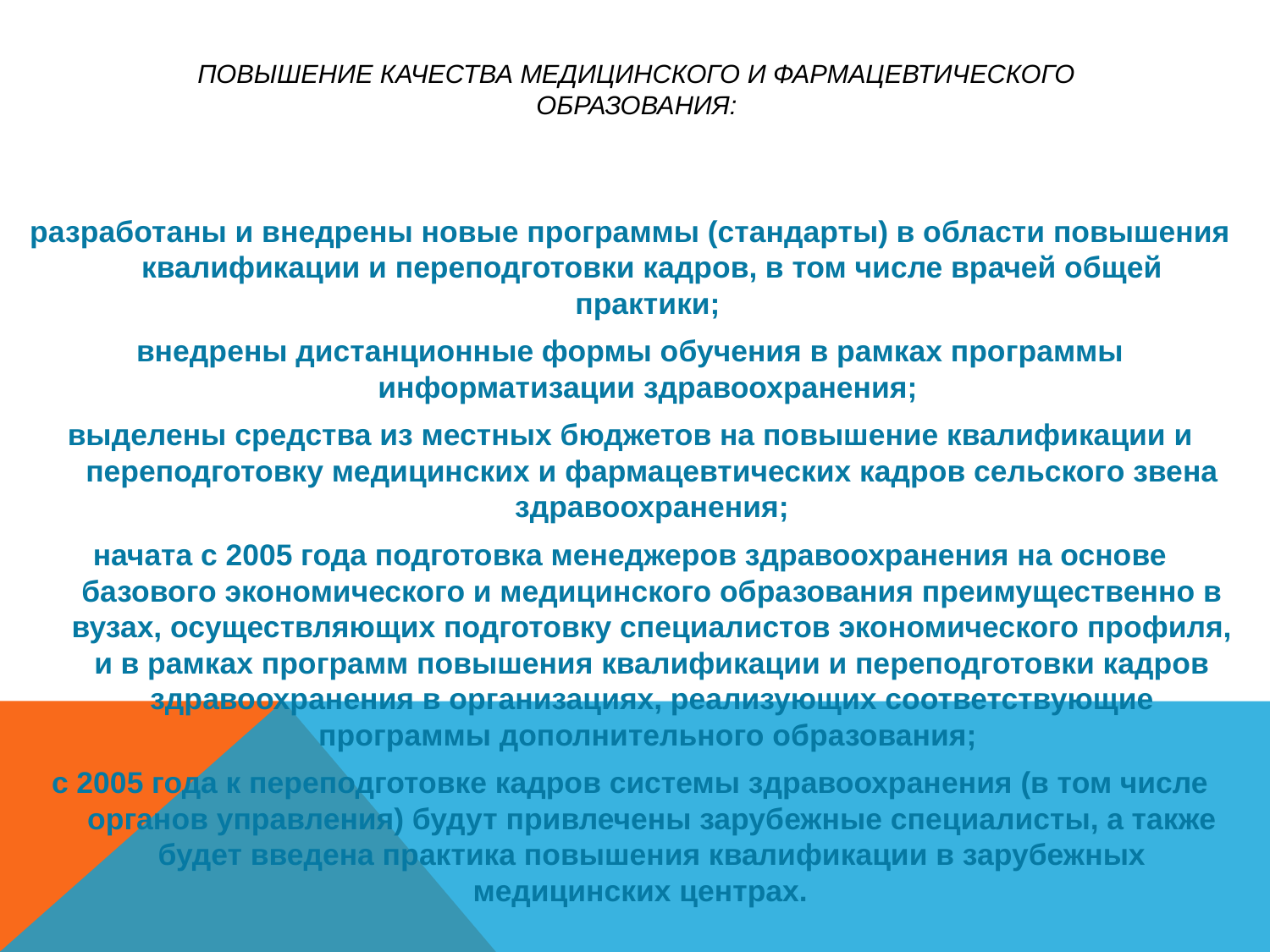

# Повышение качества медицинского и фармацевтического образования:
разработаны и внедрены новые программы (стандарты) в области повышения квалификации и переподготовки кадров, в том числе врачей общей практики;
внедрены дистанционные формы обучения в рамках программы информатизации здравоохранения;
выделены средства из местных бюджетов на повышение квалификации и переподготовку медицинских и фармацевтических кадров сельского звена здравоохранения;
начата с 2005 года подготовка менеджеров здравоохранения на основе базового экономического и медицинского образования преимущественно в вузах, осуществляющих подготовку специалистов экономического профиля, и в рамках программ повышения квалификации и переподготовки кадров здравоохранения в организациях, реализующих соответствующие программы дополнительного образования;
с 2005 года к переподготовке кадров системы здравоохранения (в том числе органов управления) будут привлечены зарубежные специалисты, а также будет введена практика повышения квалификации в зарубежных медицинских центрах.